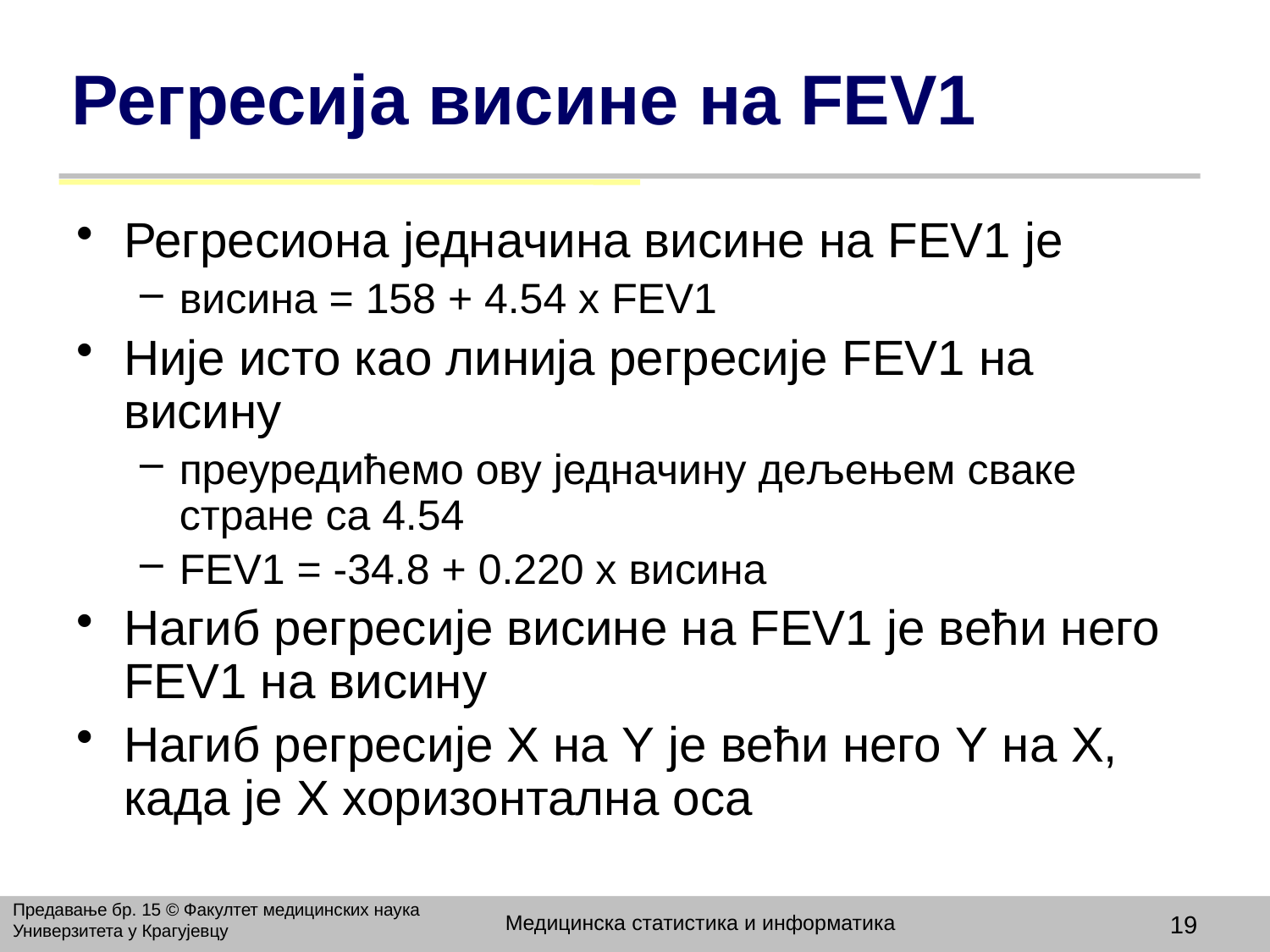

# Регресија висине на FEV1
Регресиона једначина висине на FEV1 је
висина = 158 + 4.54 x FEV1
Није исто као линија регресије FEV1 на висину
преуредићемо ову једначину дељењем сваке стране са 4.54
FEV1 = -34.8 + 0.220 x висина
Нагиб регресиje висине на FEV1 је већи него FEV1 на висину
Нагиб регресиje X на Y је већи него Y на X, када је X хоризонтална оса
Предавање бр. 15 © Факултет медицинских наука Универзитета у Крагујевцу
Медицинска статистика и информатика
19